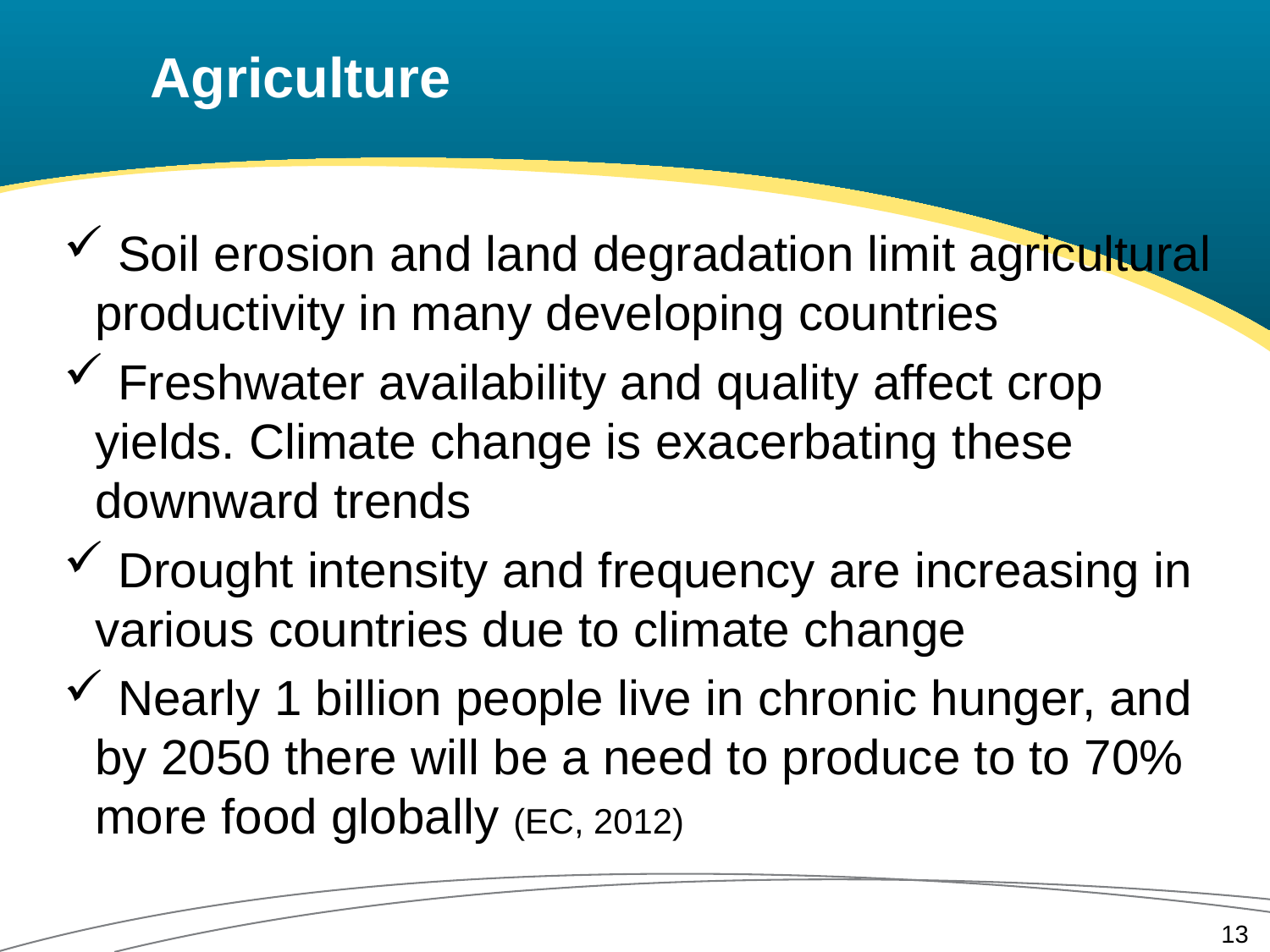

Agriculture
 Soil erosion and land degradation limit agricultural productivity in many developing countries
 Freshwater availability and quality affect crop yields. Climate change is exacerbating these downward trends
 Drought intensity and frequency are increasing in various countries due to climate change
 Nearly 1 billion people live in chronic hunger, and by 2050 there will be a need to produce to to 70% more food globally (EC, 2012)

13